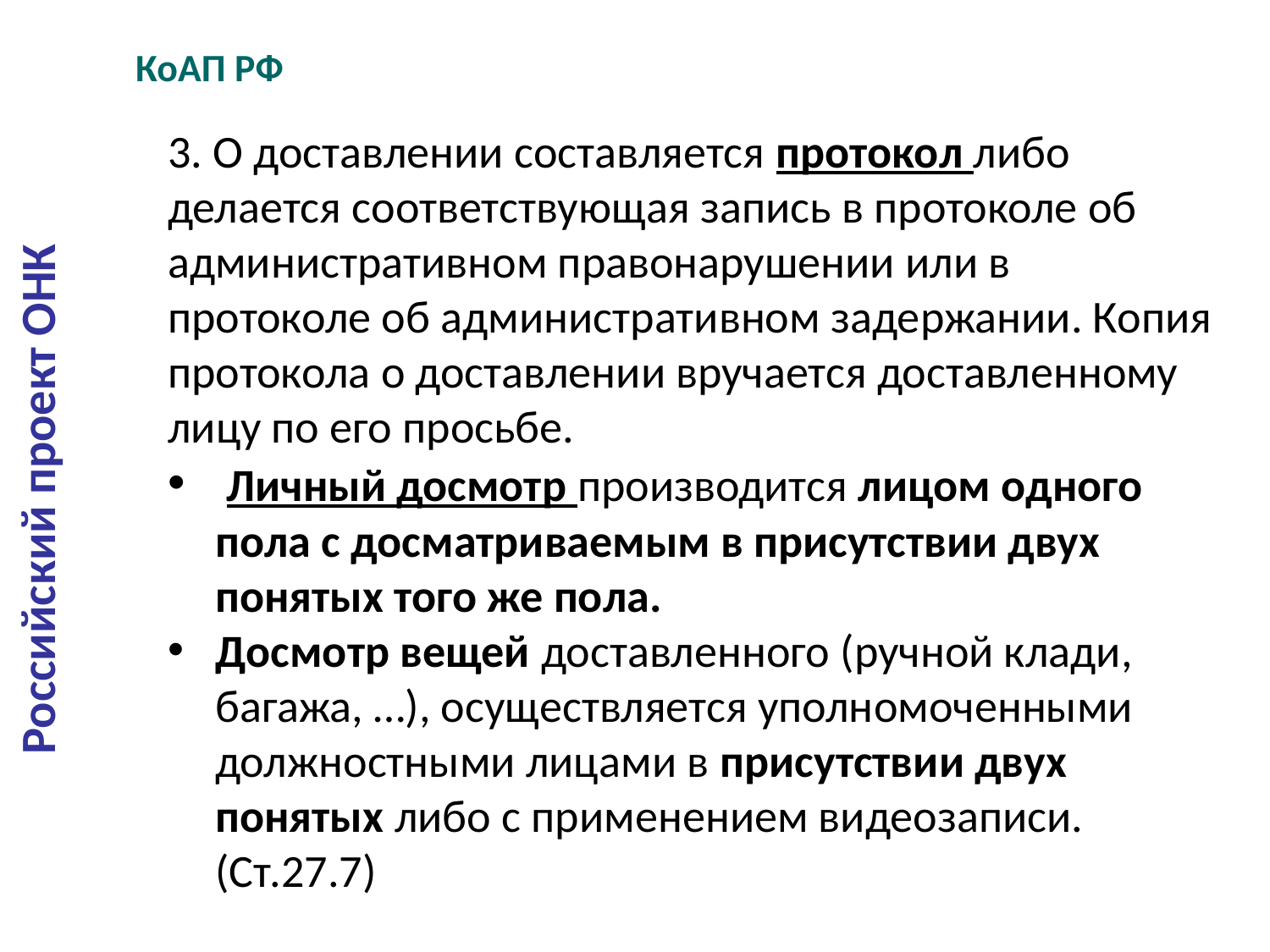

# КоАП РФ
3. О доставлении составляется протокол либо делается соответствующая запись в протоколе об административном правонарушении или в протоколе об административном задержании. Копия протокола о доставлении вручается доставленному лицу по его просьбе.
 Личный досмотр производится лицом одного пола с досматриваемым в присутствии двух понятых того же пола.
Досмотр вещей доставленного (ручной клади, багажа, …), осуществляется уполномоченными должностными лицами в присутствии двух понятых либо с применением видеозаписи. (Ст.27.7)

Российский проект ОНК